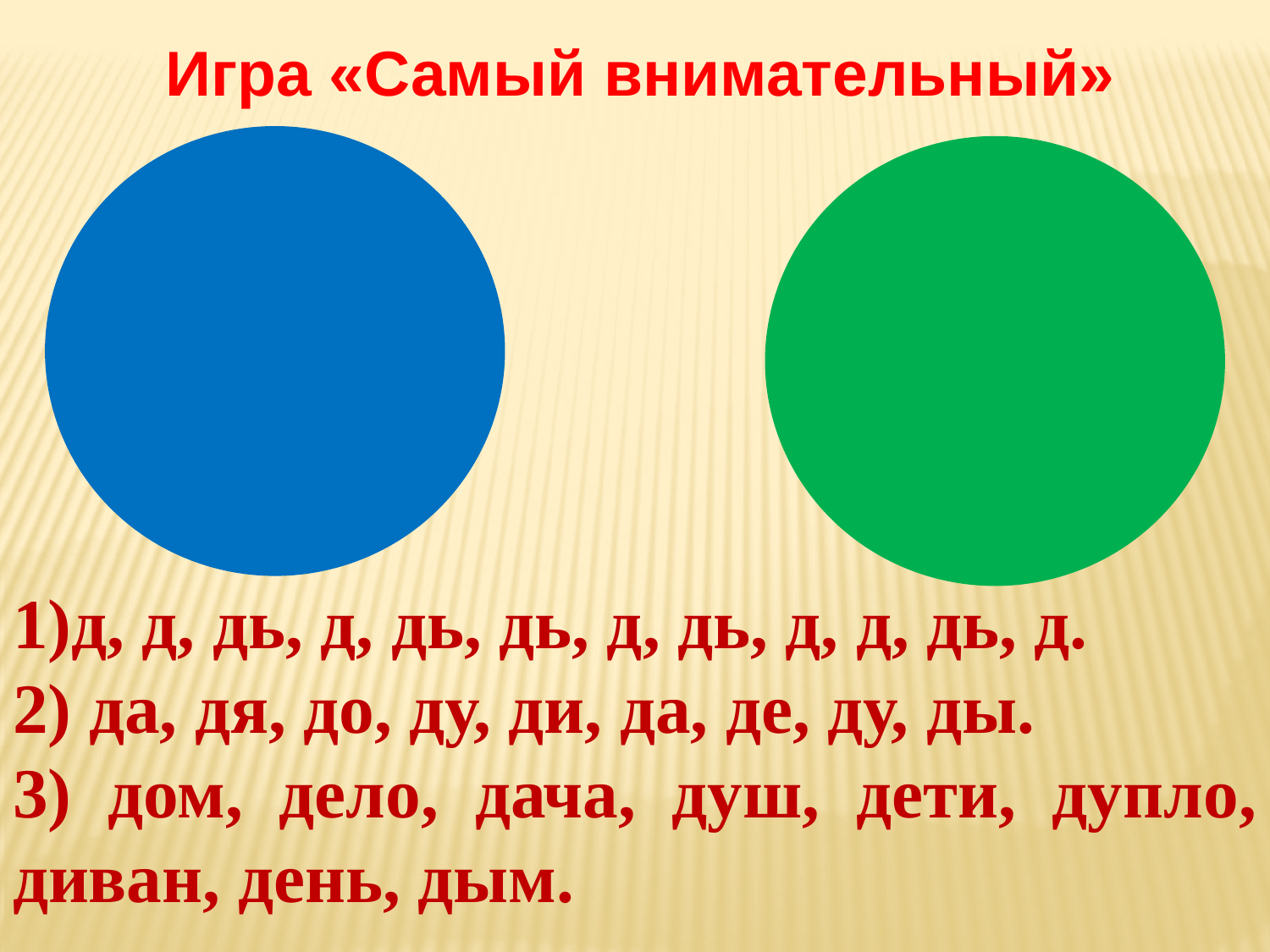

Игра «Самый внимательный»

1)д, д, дь, д, дь, дь, д, дь, д, д, дь, д.
2) да, дя, до, ду, ди, да, де, ду, ды.
3) дом, дело, дача, душ, дети, дупло, диван, день, дым.